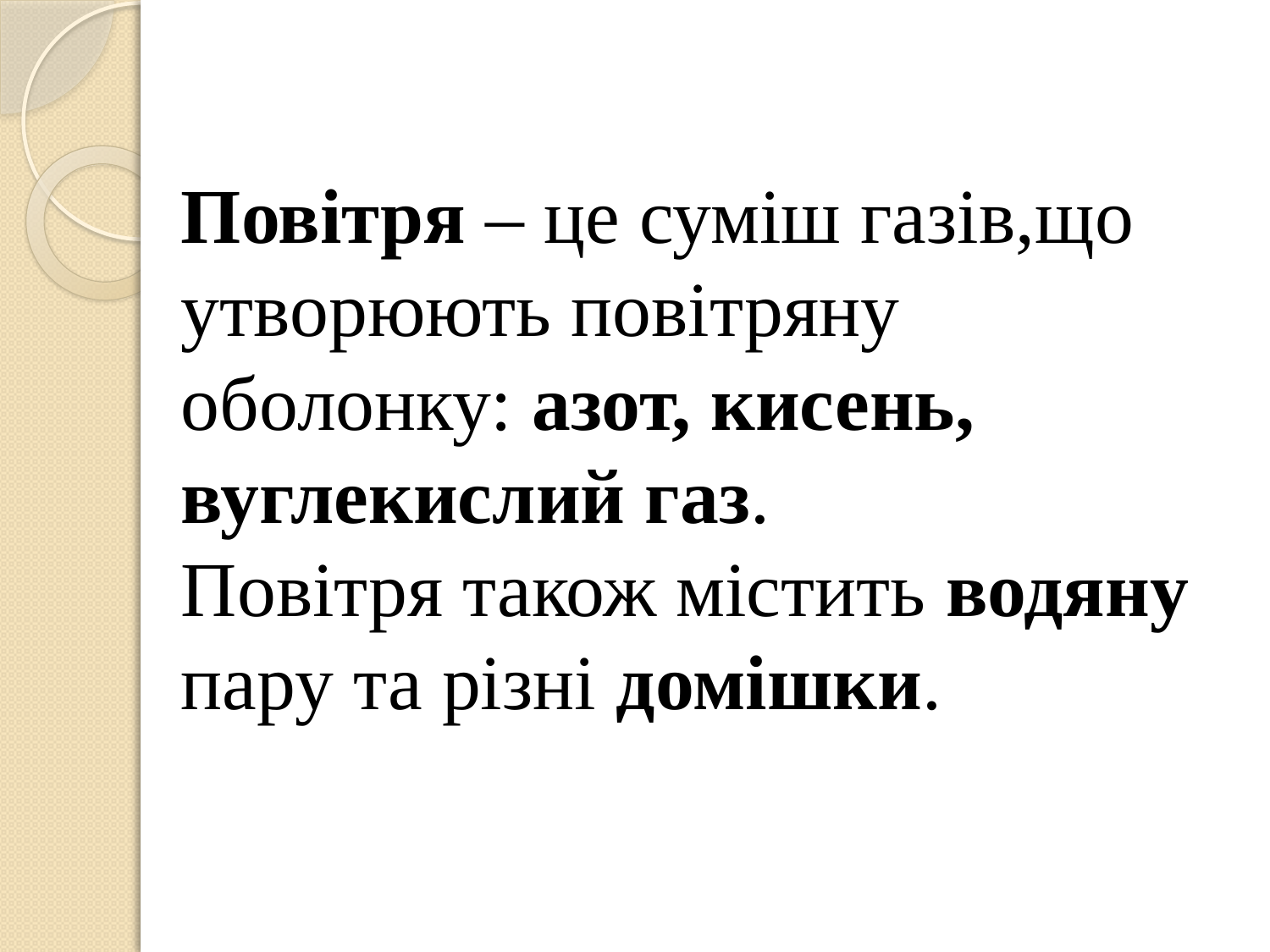

Повітря – це суміш газів,що утворюють повітряну оболонку: азот, кисень, вуглекислий газ.
Повітря також містить водяну пару та різні домішки.